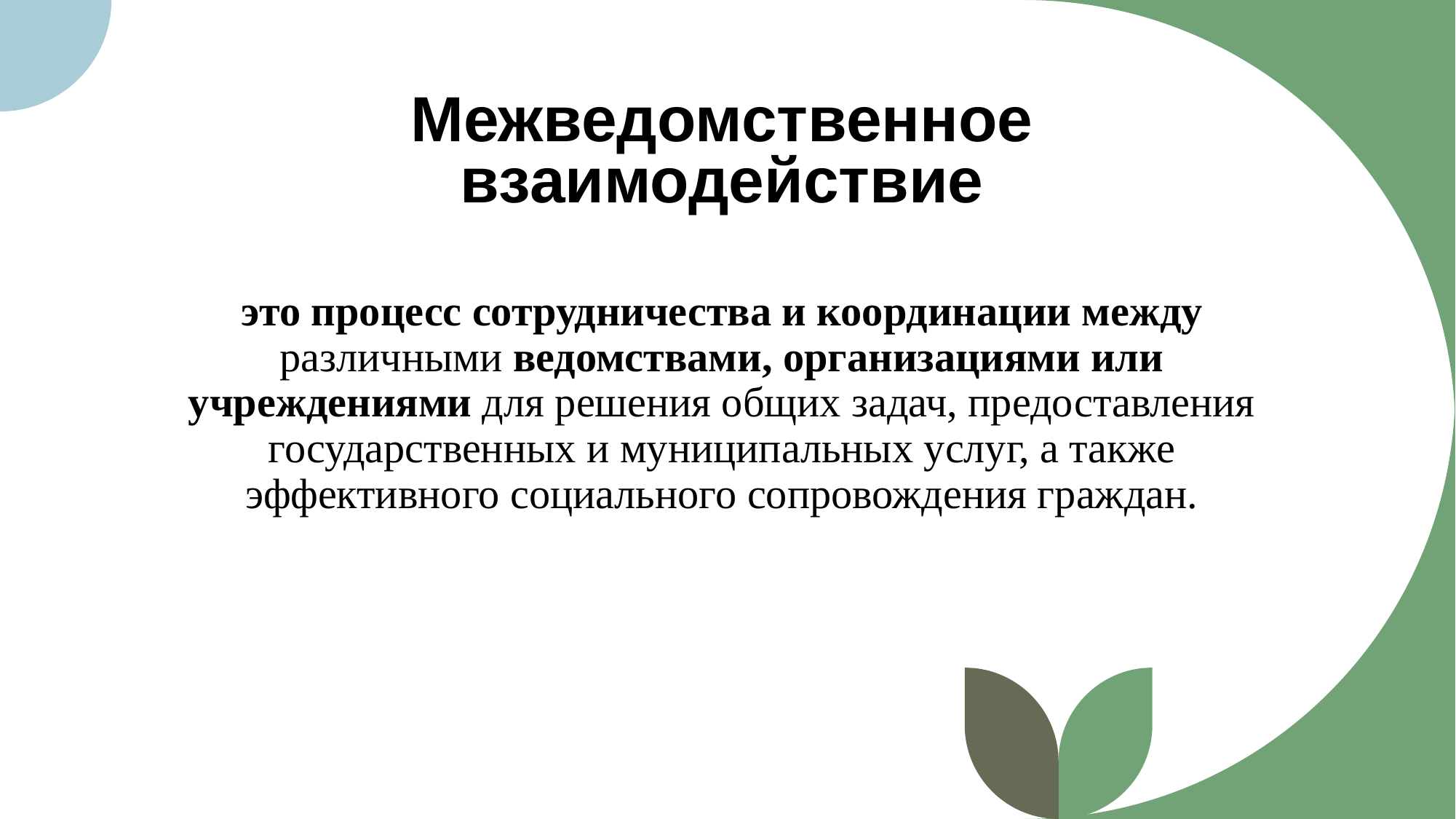

# Межведомственное взаимодействие
это процесс сотрудничества и координации между различными ведомствами, организациями или учреждениями для решения общих задач, предоставления государственных и муниципальных услуг, а также эффективного социального сопровождения граждан.